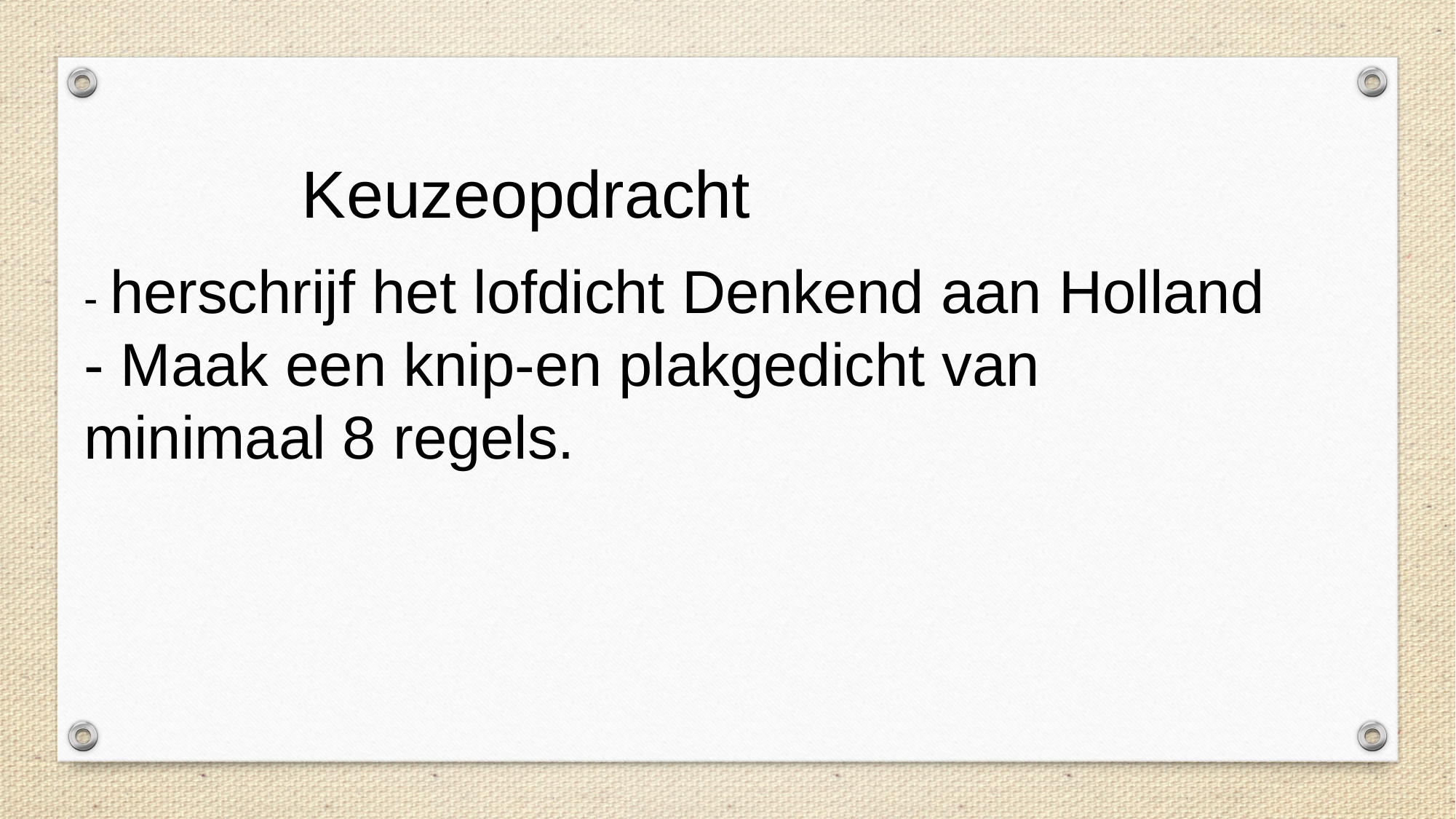

Keuzeopdracht

- herschrijf het lofdicht Denkend aan Holland
- Maak een knip-en plakgedicht van minimaal 8 regels.